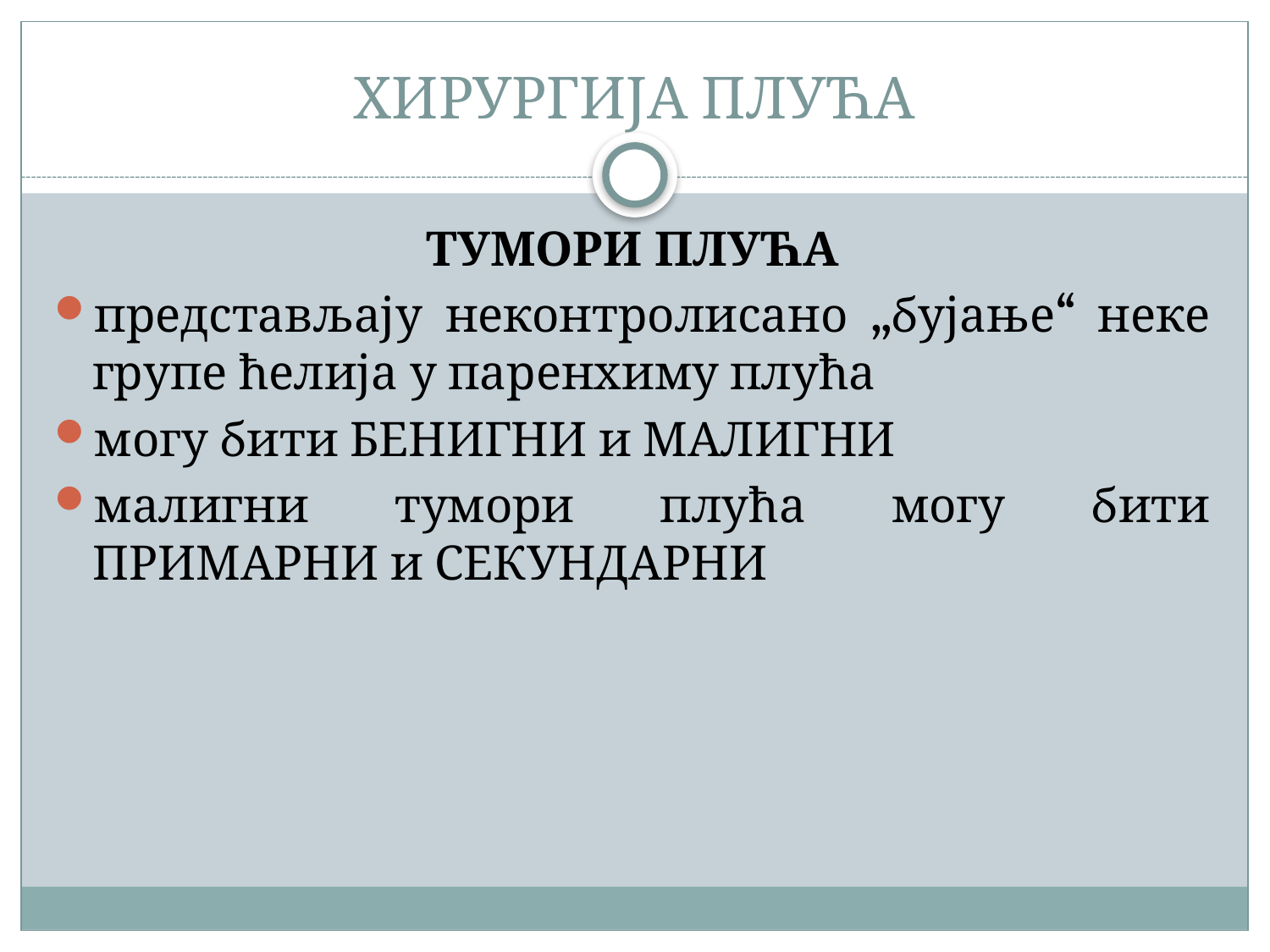

# ХИРУРГИЈА ПЛУЋА
ТУМОРИ ПЛУЋА
представљају неконтролисано „бујање“ неке групе ћелија у паренхиму плућа
могу бити БЕНИГНИ и МАЛИГНИ
малигни тумори плућа могу бити ПРИМАРНИ и СЕКУНДАРНИ